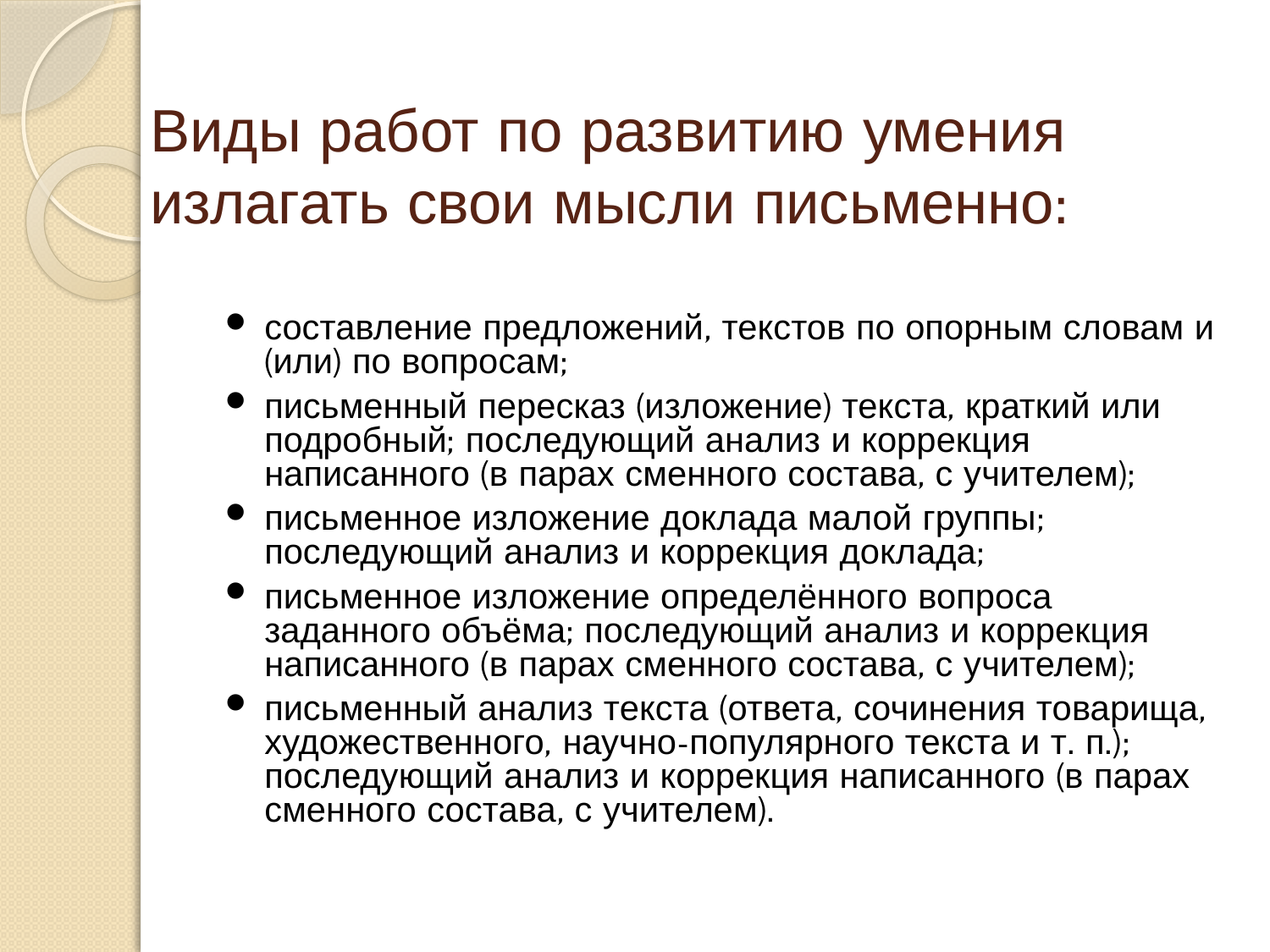

# Виды работ по развитию умения излагать свои мысли письменно:
составление предложений, текстов по опорным словам и (или) по вопросам;
письменный пересказ (изложение) текста, краткий или подробный; последующий анализ и коррекция написанного (в парах сменного состава, с учителем);
письменное изложение доклада малой группы; последующий анализ и коррекция доклада;
письменное изложение определённого вопроса заданного объёма; последующий анализ и коррекция написанного (в парах сменного состава, с учителем);
письменный анализ текста (ответа, сочинения товарища, художественного, научно-популярного текста и т. п.); последующий анализ и коррекция написанного (в парах сменного состава, с учителем).